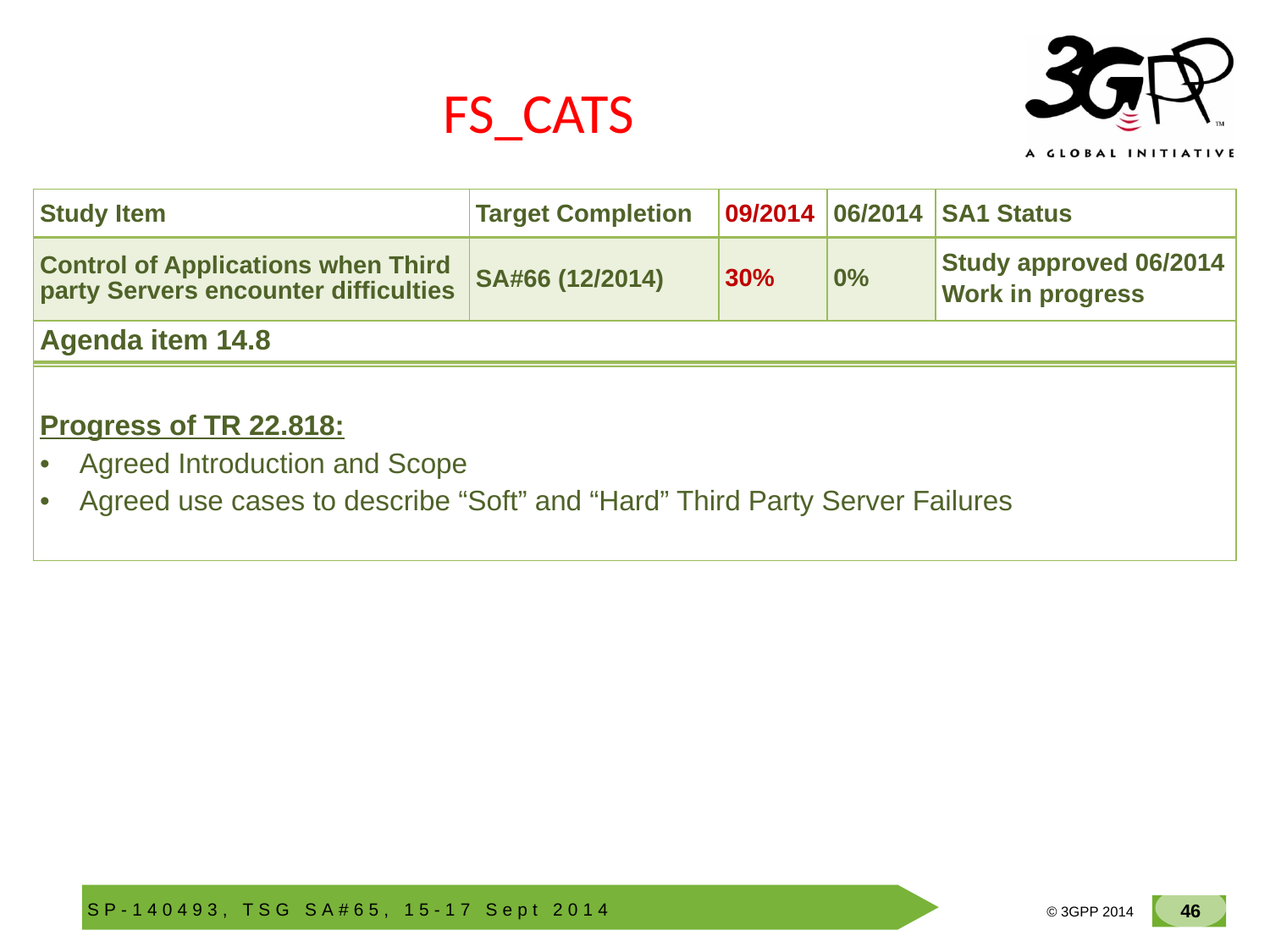

# FS_CATS
| Study Item | Target Completion | 09/2014 | 06/2014 | SA1 Status |
| --- | --- | --- | --- | --- |
| Control of Applications when Third party Servers encounter difficulties | SA#66 (12/2014) | 30% | 0% | Study approved 06/2014 Work in progress |
| Agenda item 14.8 |
| --- |
|  |
| Progress of TR 22.818: Agreed Introduction and Scope Agreed use cases to describe “Soft” and “Hard” Third Party Server Failures |